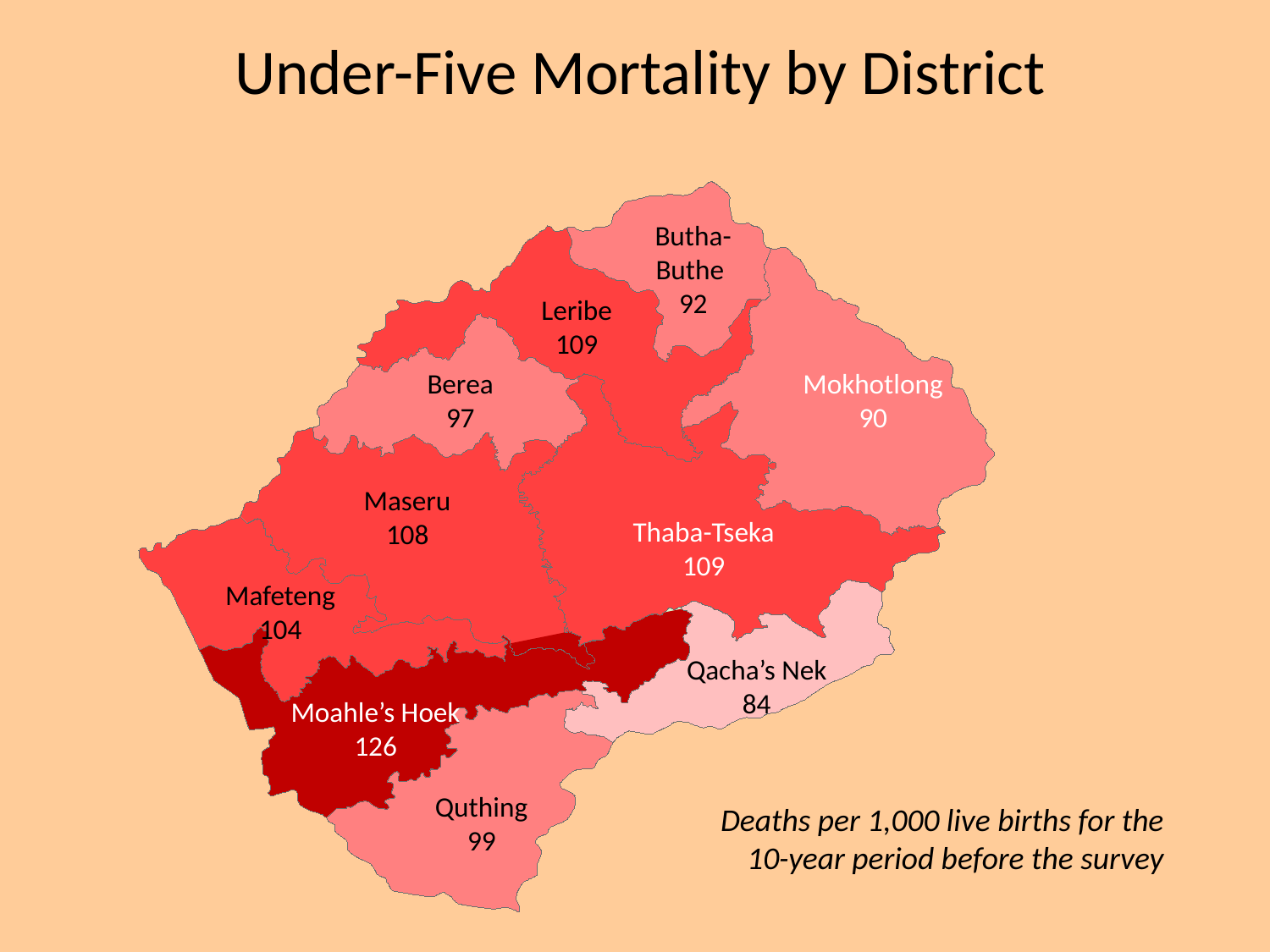

Under-Five Mortality by District

Butha-Buthe
92

Leribe
109

Berea
97
Mokhotlong
90

Maseru
108
Thaba-Tseka
109

Mafeteng
104

Qacha’s Nek
84
Moahle’s Hoek
126

Quthing
99
Deaths per 1,000 live births for the 10-year period before the survey